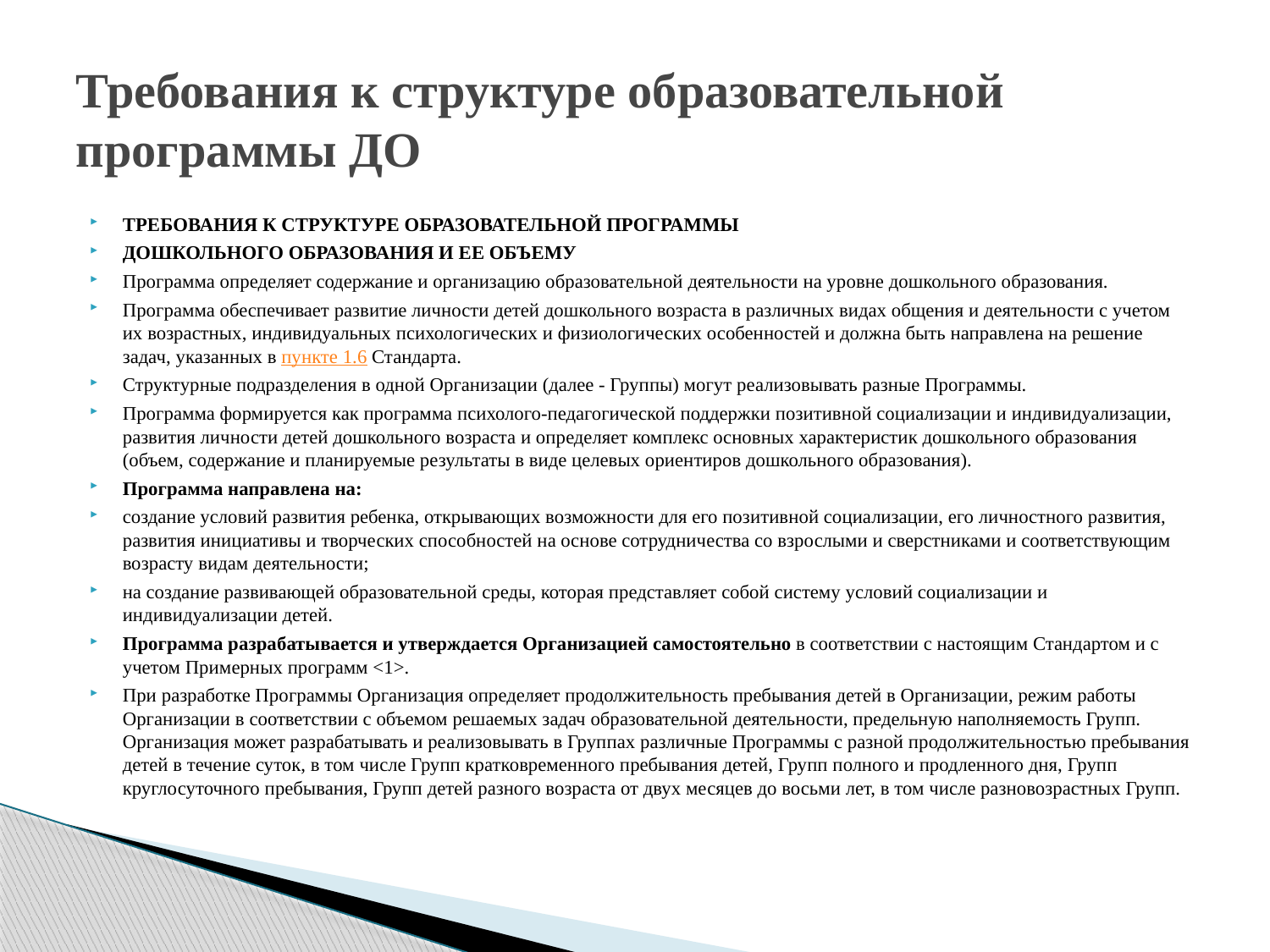

# Требования к структуре образовательной программы ДО
ТРЕБОВАНИЯ К СТРУКТУРЕ ОБРАЗОВАТЕЛЬНОЙ ПРОГРАММЫ
ДОШКОЛЬНОГО ОБРАЗОВАНИЯ И ЕЕ ОБЪЕМУ
Программа определяет содержание и организацию образовательной деятельности на уровне дошкольного образования.
Программа обеспечивает развитие личности детей дошкольного возраста в различных видах общения и деятельности с учетом их возрастных, индивидуальных психологических и физиологических особенностей и должна быть направлена на решение задач, указанных в пункте 1.6 Стандарта.
Структурные подразделения в одной Организации (далее - Группы) могут реализовывать разные Программы.
Программа формируется как программа психолого-педагогической поддержки позитивной социализации и индивидуализации, развития личности детей дошкольного возраста и определяет комплекс основных характеристик дошкольного образования (объем, содержание и планируемые результаты в виде целевых ориентиров дошкольного образования).
Программа направлена на:
создание условий развития ребенка, открывающих возможности для его позитивной социализации, его личностного развития, развития инициативы и творческих способностей на основе сотрудничества со взрослыми и сверстниками и соответствующим возрасту видам деятельности;
на создание развивающей образовательной среды, которая представляет собой систему условий социализации и индивидуализации детей.
Программа разрабатывается и утверждается Организацией самостоятельно в соответствии с настоящим Стандартом и с учетом Примерных программ <1>.
При разработке Программы Организация определяет продолжительность пребывания детей в Организации, режим работы Организации в соответствии с объемом решаемых задач образовательной деятельности, предельную наполняемость Групп. Организация может разрабатывать и реализовывать в Группах различные Программы с разной продолжительностью пребывания детей в течение суток, в том числе Групп кратковременного пребывания детей, Групп полного и продленного дня, Групп круглосуточного пребывания, Групп детей разного возраста от двух месяцев до восьми лет, в том числе разновозрастных Групп.